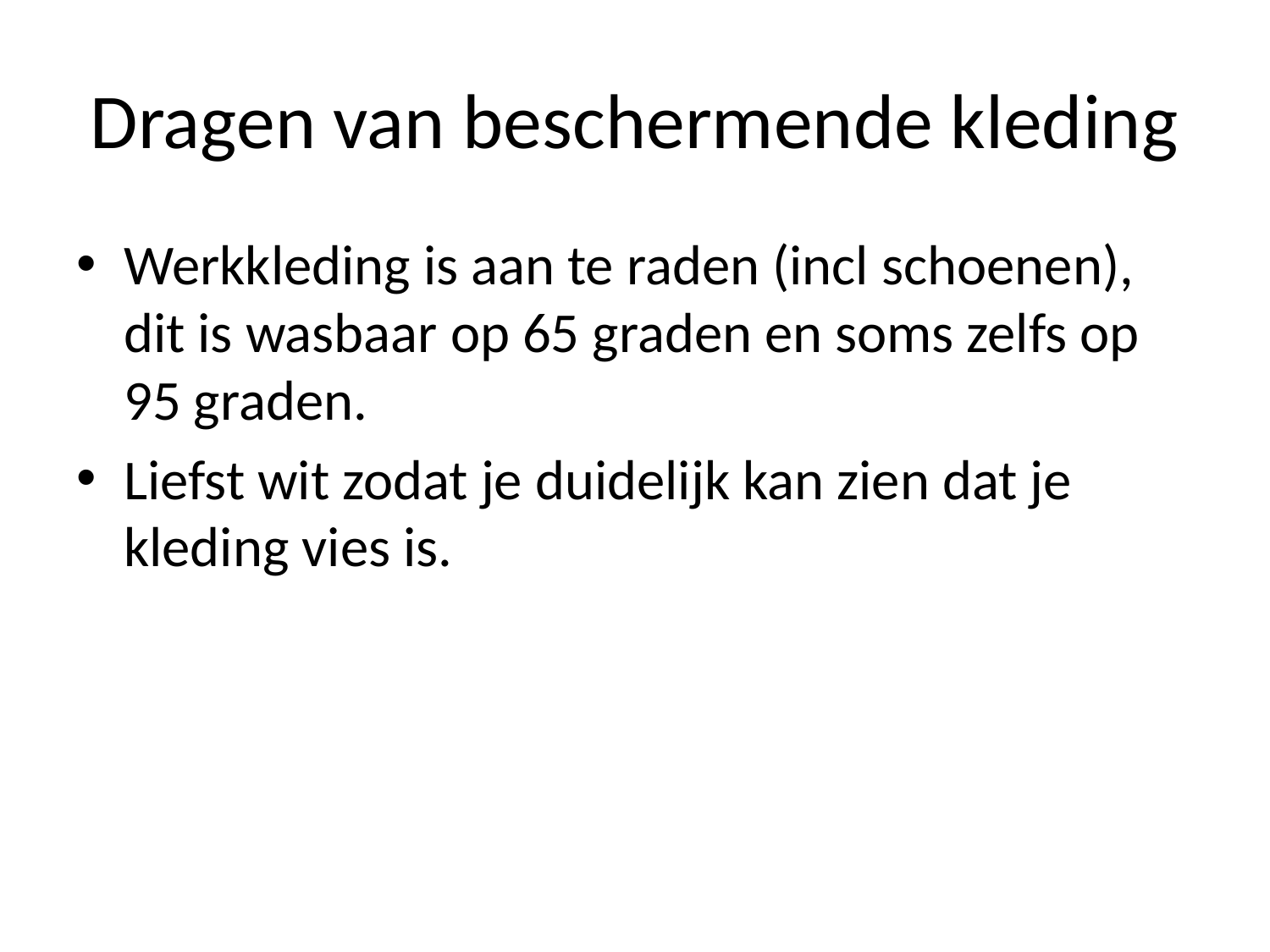

# Dragen van beschermende kleding
Werkkleding is aan te raden (incl schoenen), dit is wasbaar op 65 graden en soms zelfs op 95 graden.
Liefst wit zodat je duidelijk kan zien dat je kleding vies is.